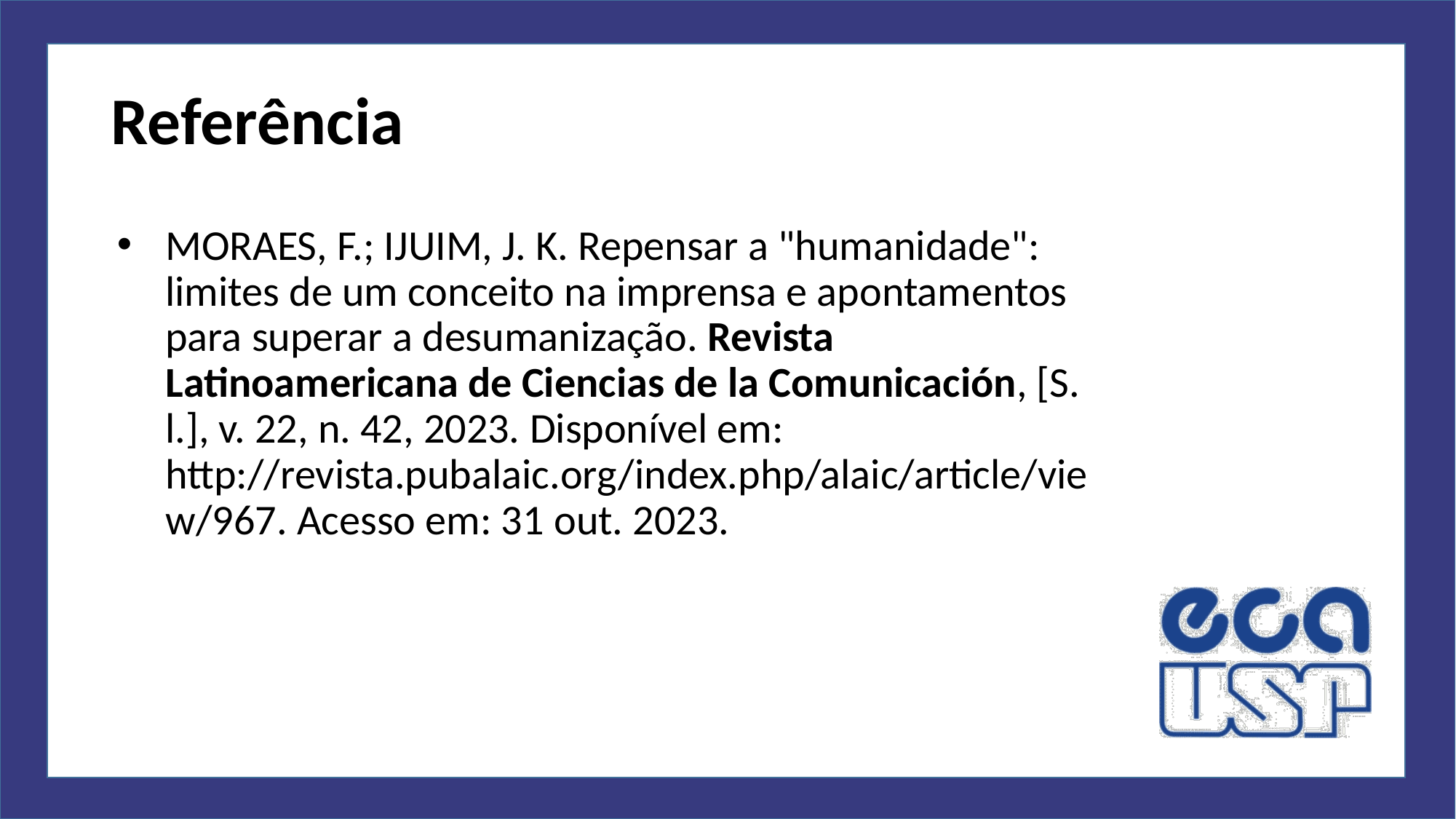

# Referência
MORAES, F.; IJUIM, J. K. Repensar a "humanidade": limites de um conceito na imprensa e apontamentos para superar a desumanização. Revista Latinoamericana de Ciencias de la Comunicación, [S. l.], v. 22, n. 42, 2023. Disponível em: http://revista.pubalaic.org/index.php/alaic/article/view/967. Acesso em: 31 out. 2023.